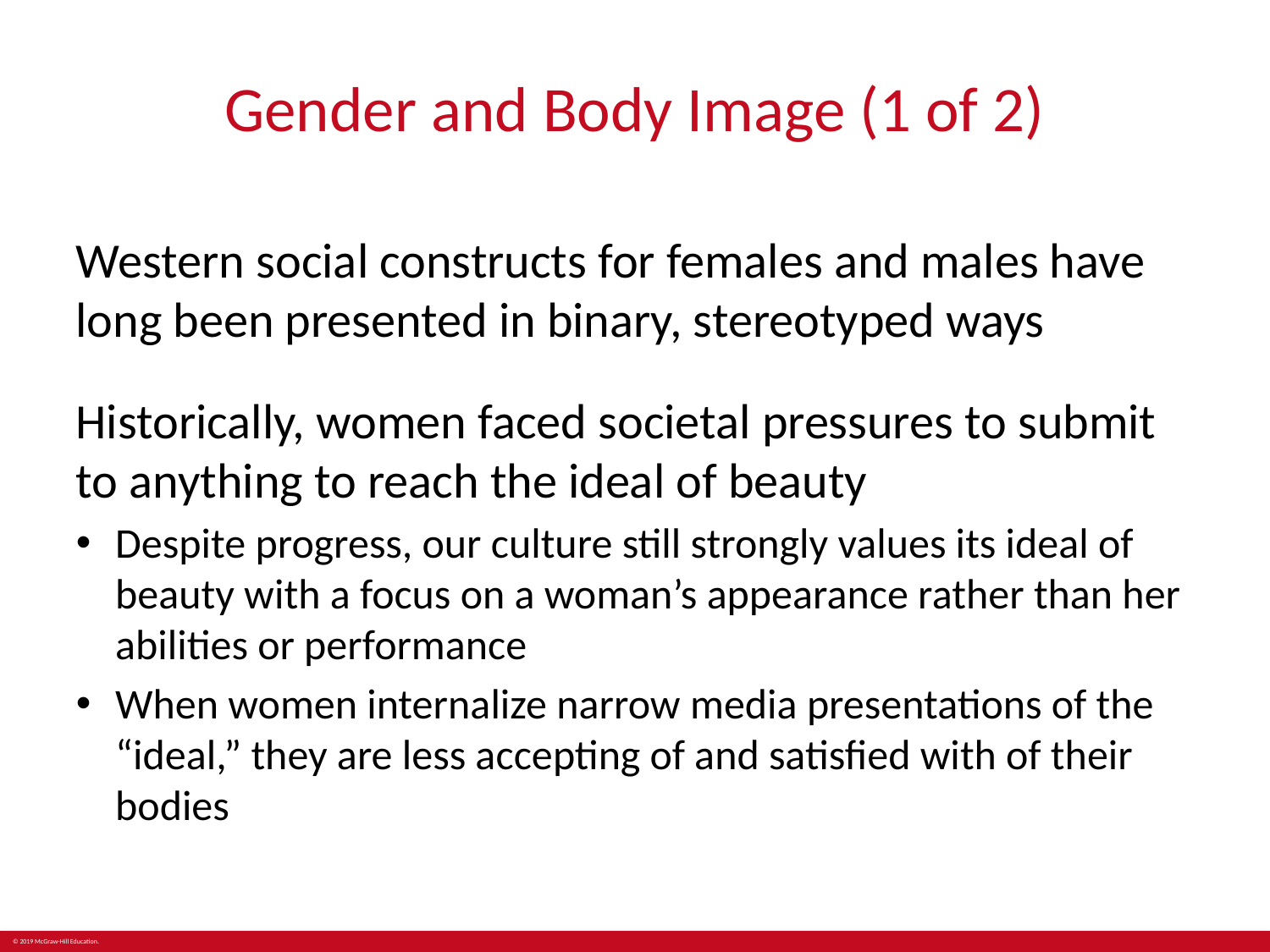

# Gender and Body Image (1 of 2)
Western social constructs for females and males have long been presented in binary, stereotyped ways
Historically, women faced societal pressures to submit to anything to reach the ideal of beauty
Despite progress, our culture still strongly values its ideal of beauty with a focus on a woman’s appearance rather than her abilities or performance
When women internalize narrow media presentations of the “ideal,” they are less accepting of and satisfied with of their bodies